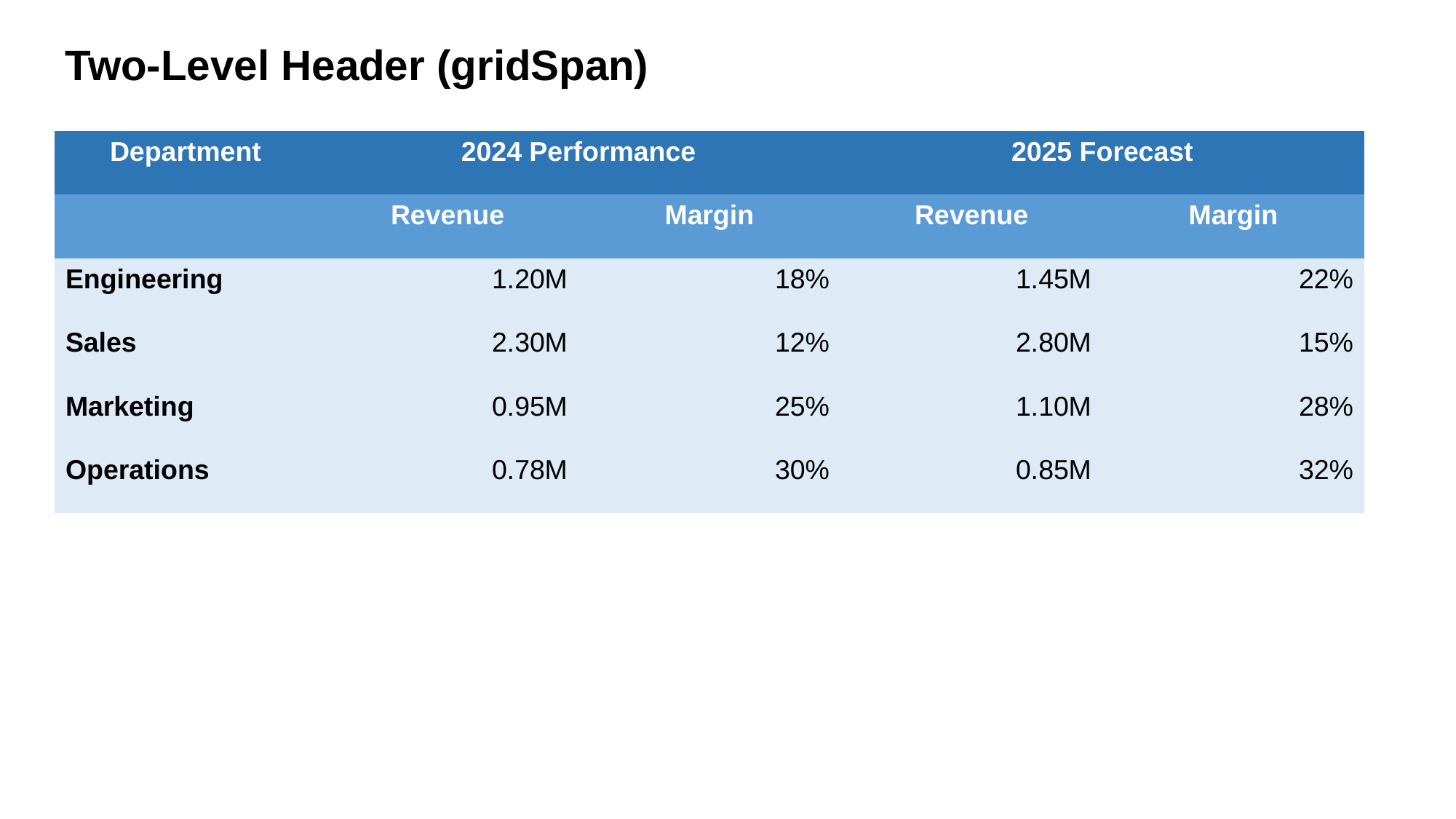

Two-Level Header (gridSpan)
| Department | 2024 Performance |  | 2025 Forecast |  |
| --- | --- | --- | --- | --- |
|  | Revenue | Margin | Revenue | Margin |
| Engineering | 1.20M | 18% | 1.45M | 22% |
| Sales | 2.30M | 12% | 2.80M | 15% |
| Marketing | 0.95M | 25% | 1.10M | 28% |
| Operations | 0.78M | 30% | 0.85M | 32% |